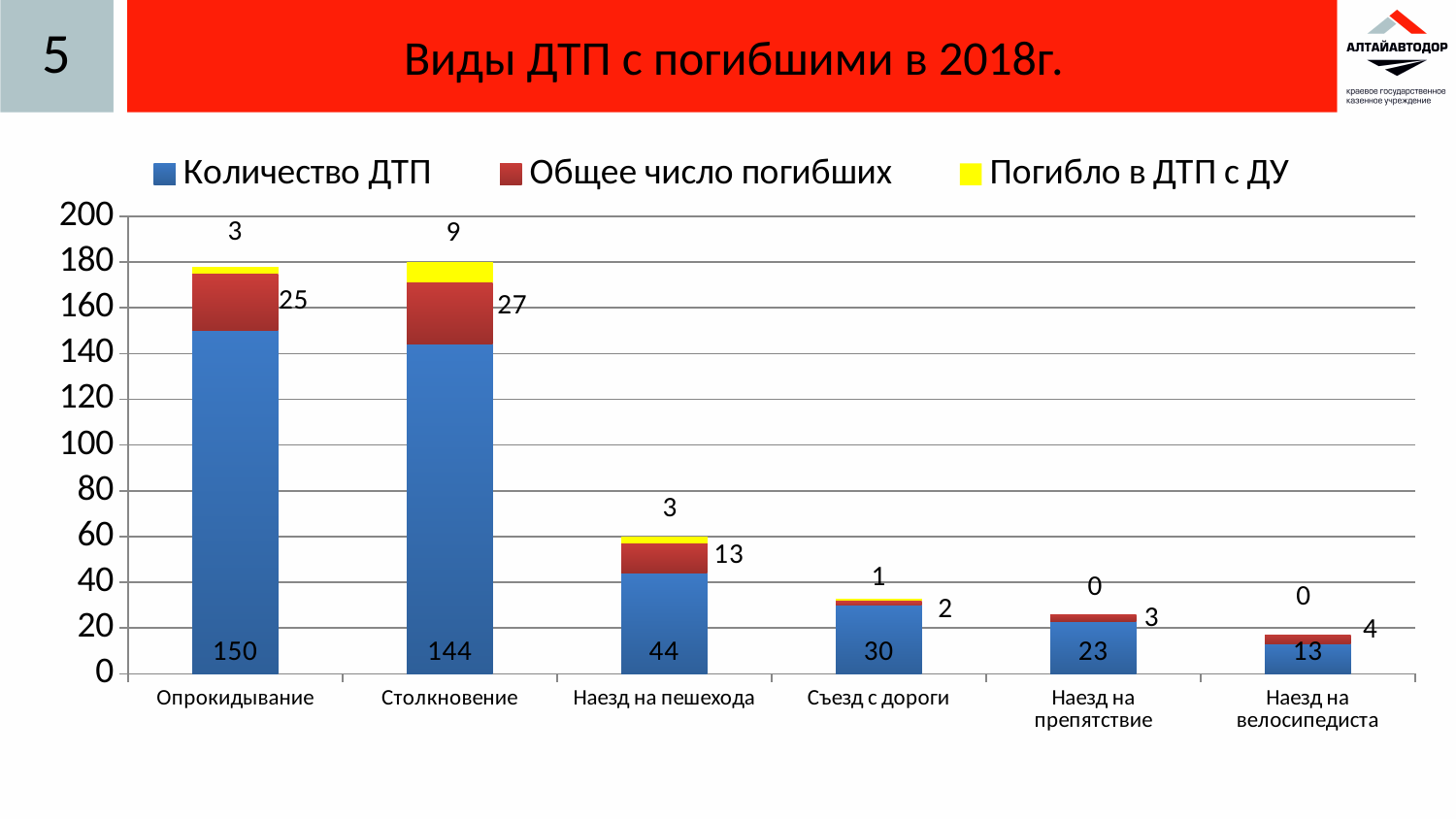

# Виды ДТП с погибшими в 2018г.
5

### Chart

| Category | Количество ДТП | Общее число погибших | Погибло в ДТП с ДУ |
|---|---|---|---|
| Опрокидывание | 150.0 | 25.0 | 3.0 |
| Столкновение | 144.0 | 27.0 | 9.0 |
| Наезд на пешехода | 44.0 | 13.0 | 3.0 |
| Съезд с дороги | 30.0 | 2.0 | 1.0 |
| Наезд на препятствие | 23.0 | 3.0 | 0.0 |
| Наезд на велосипедиста | 13.0 | 4.0 | 0.0 |